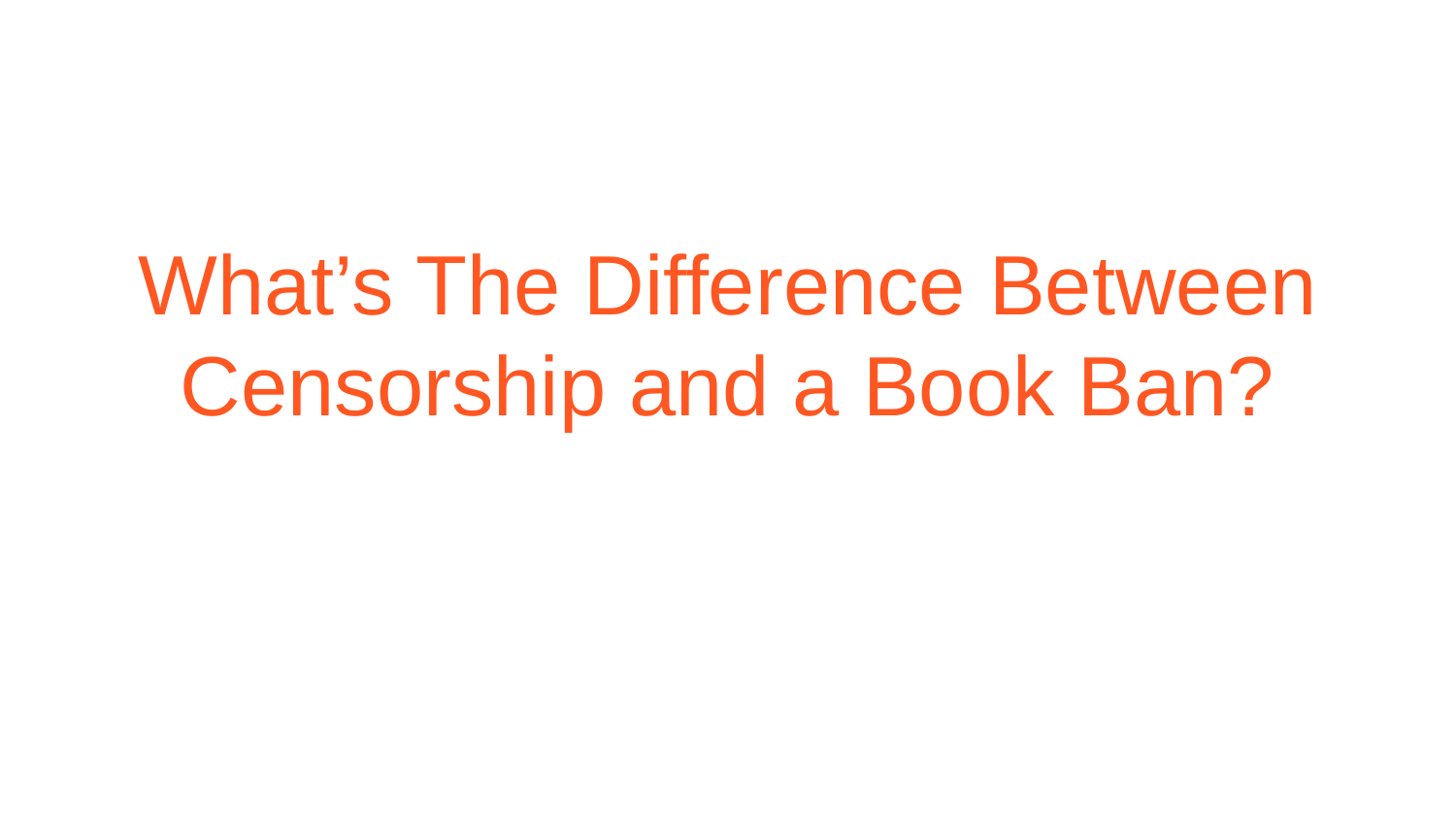

What’s The Difference Between Censorship and a Book Ban?